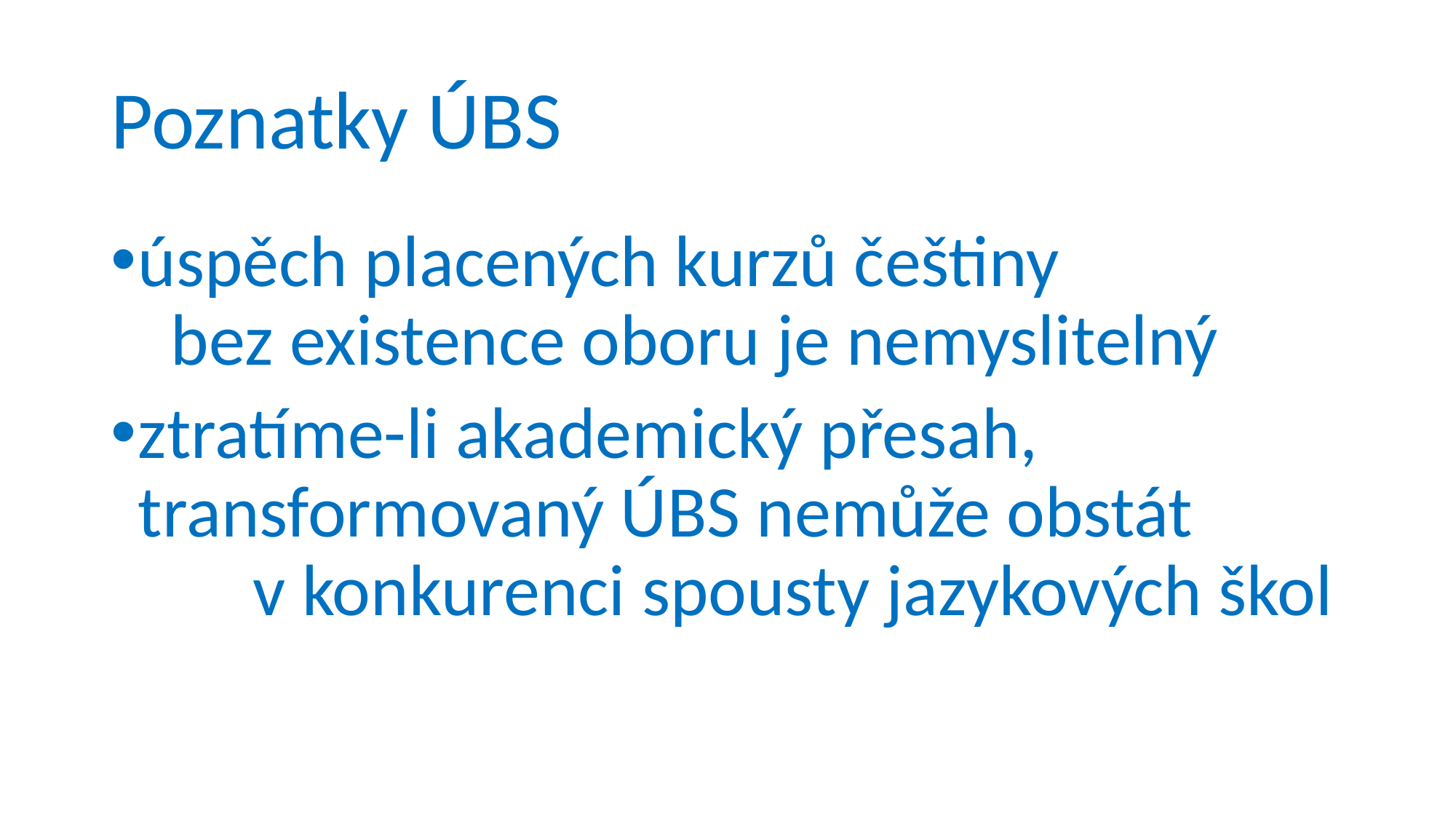

# Poznatky ÚBS
úspěch placených kurzů češtiny                    bez existence oboru je nemyslitelný
ztratíme-li akademický přesah, transformovaný ÚBS nemůže obstát                 v konkurenci spousty jazykových škol